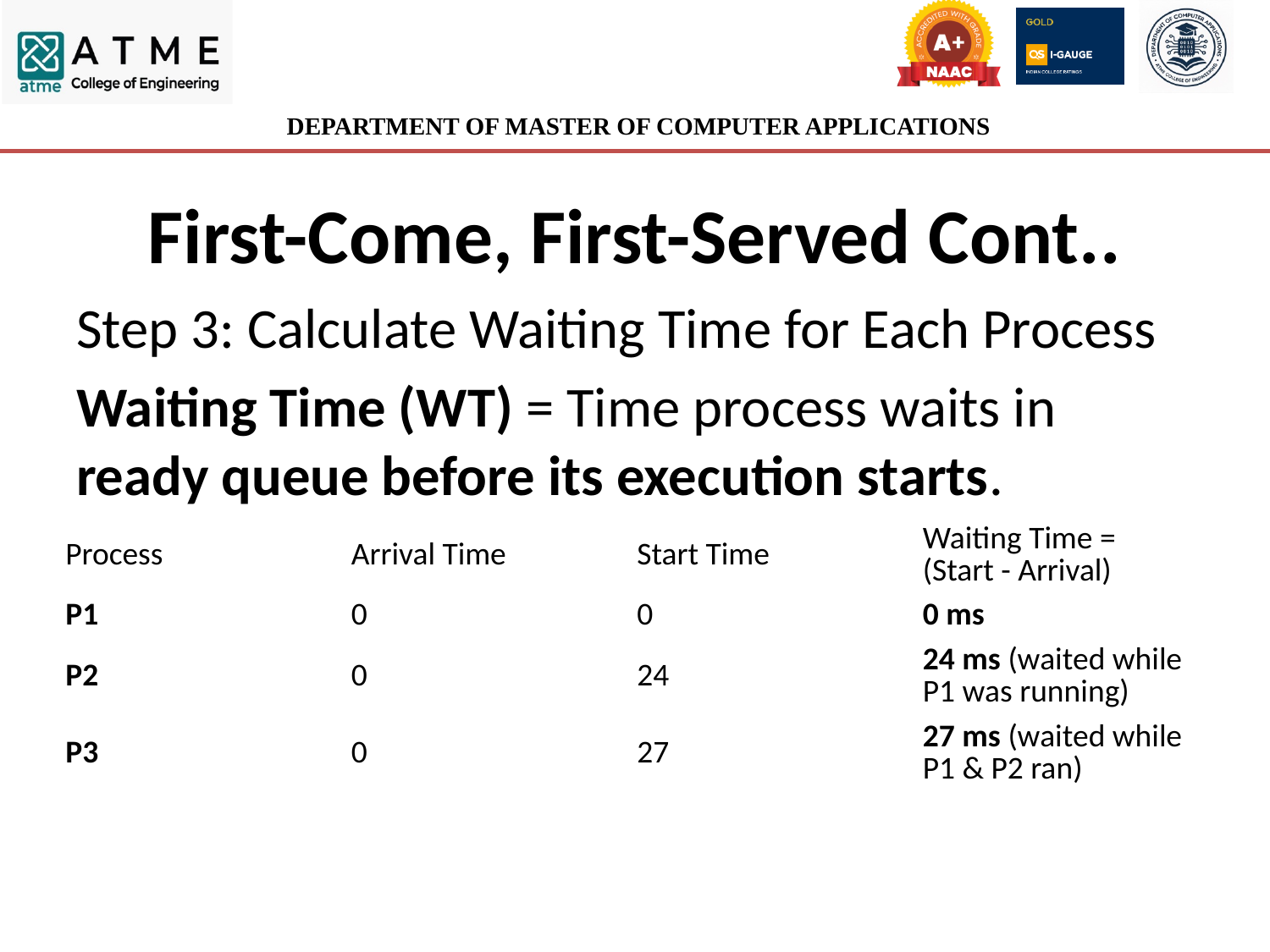

# First-Come, First-Served Cont..
Step 3: Calculate Waiting Time for Each Process
Waiting Time (WT) = Time process waits in ready queue before its execution starts.

| Process | Arrival Time | Start Time | Waiting Time = (Start - Arrival) |
| --- | --- | --- | --- |
| P1 | 0 | 0 | 0 ms |
| P2 | 0 | 24 | 24 ms (waited while P1 was running) |
| P3 | 0 | 27 | 27 ms (waited while P1 & P2 ran) |